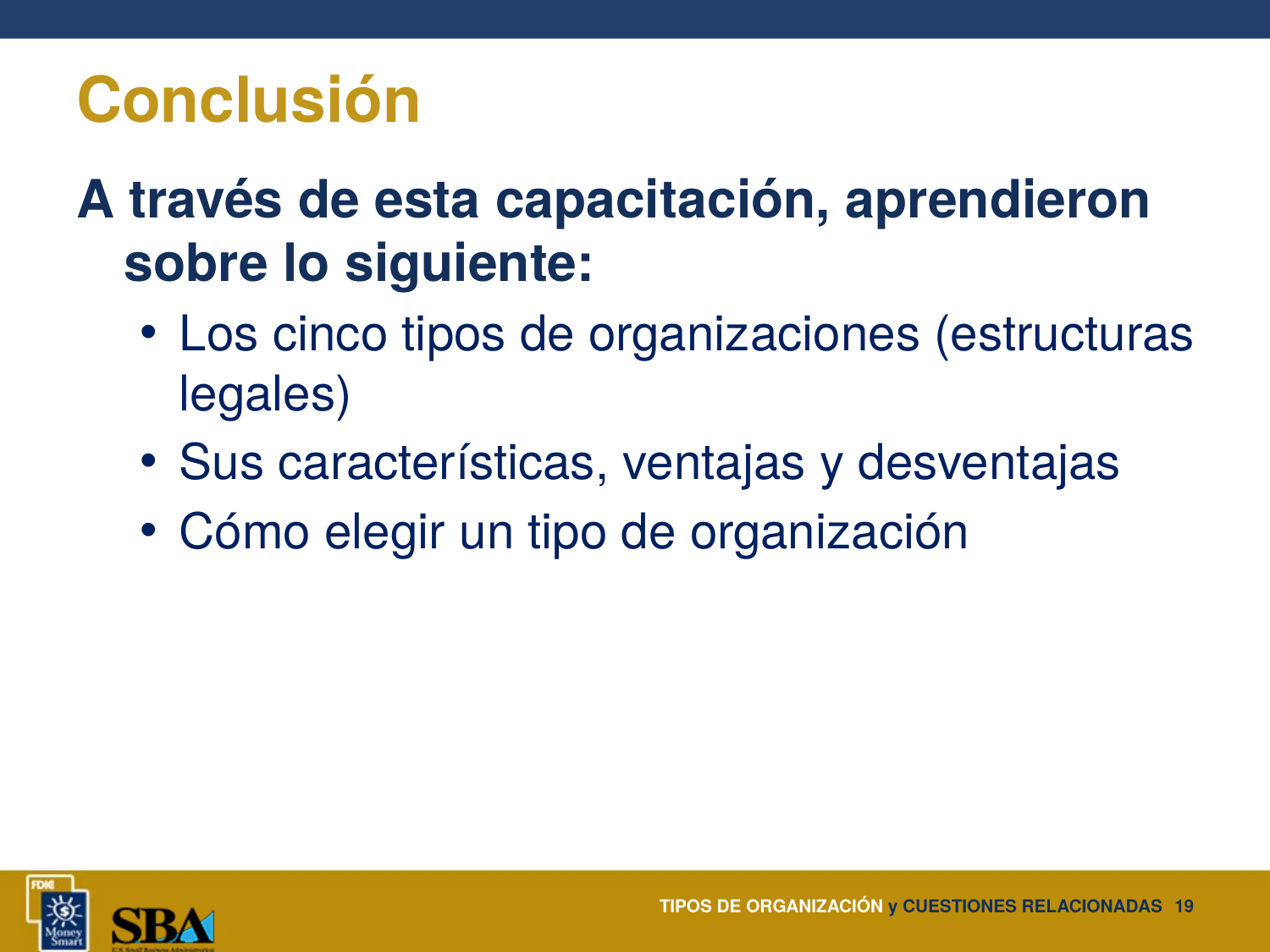

# Conclusión
A través de esta capacitación, aprendieron sobre lo siguiente:
Los cinco tipos de organizaciones (estructuras legales)
Sus características, ventajas y desventajas
Cómo elegir un tipo de organización